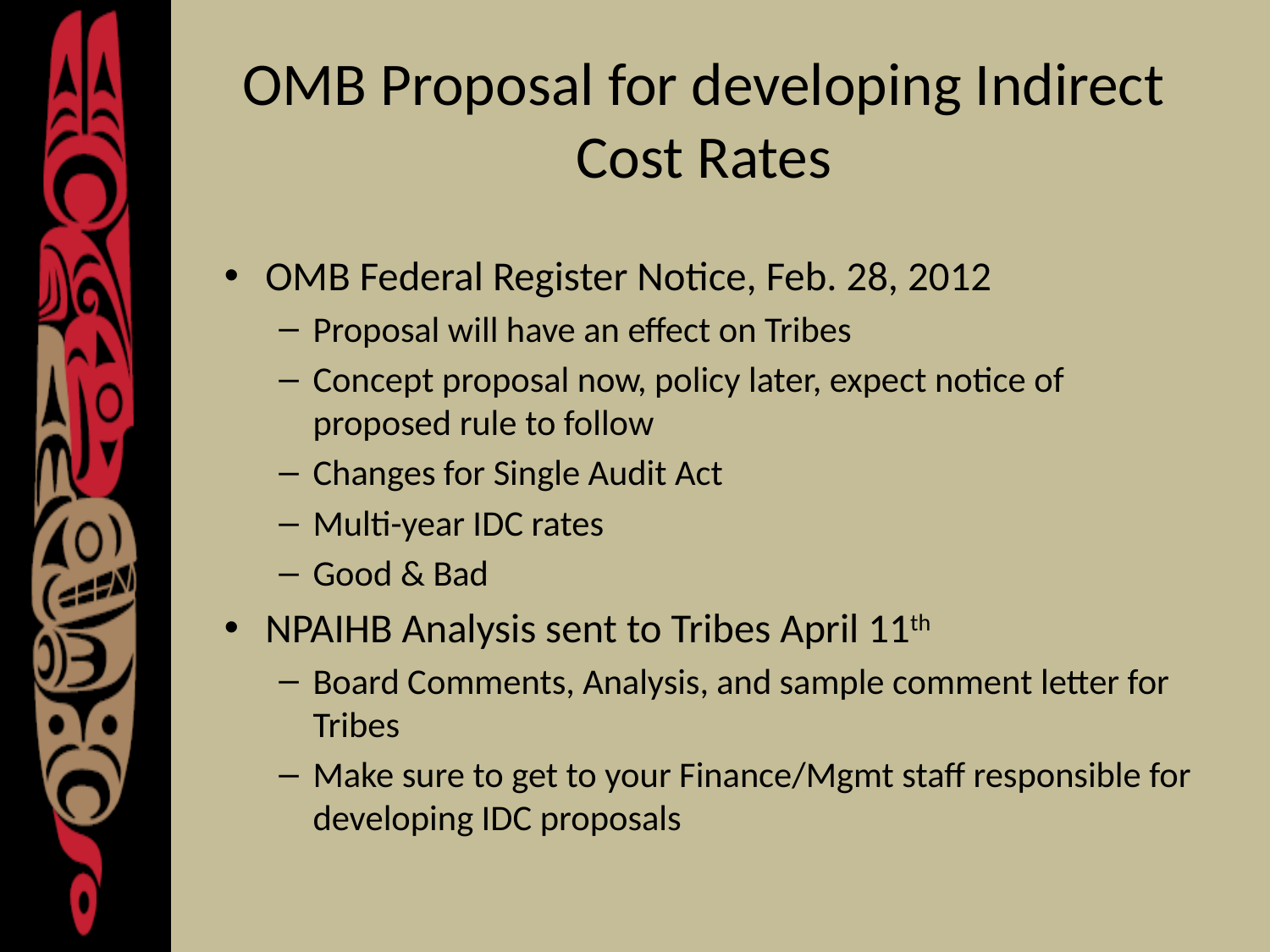

# OMB Proposal for developing Indirect Cost Rates
OMB Federal Register Notice, Feb. 28, 2012
Proposal will have an effect on Tribes
Concept proposal now, policy later, expect notice of proposed rule to follow
Changes for Single Audit Act
Multi-year IDC rates
Good & Bad
NPAIHB Analysis sent to Tribes April 11th
Board Comments, Analysis, and sample comment letter for Tribes
Make sure to get to your Finance/Mgmt staff responsible for developing IDC proposals